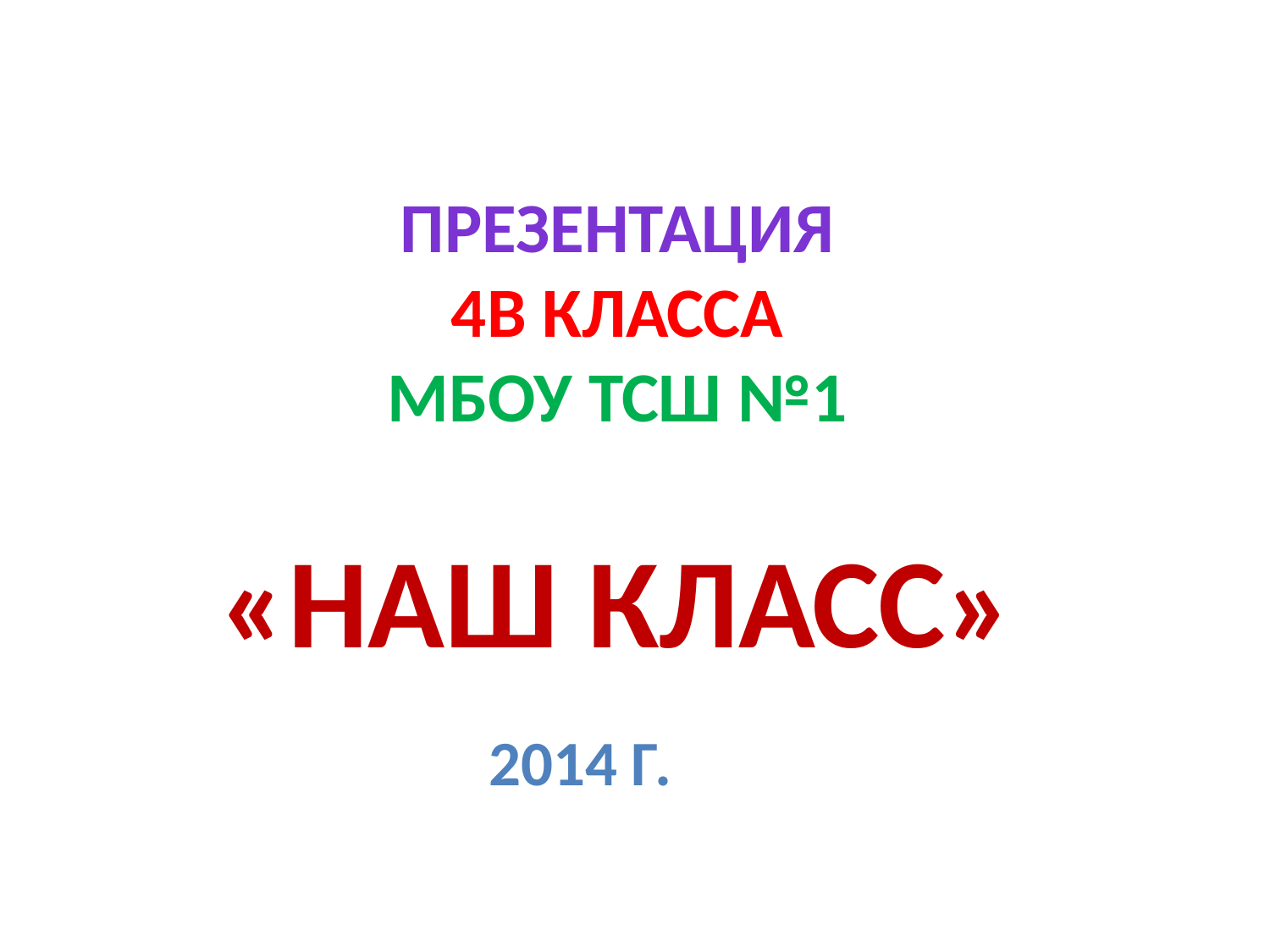

Презентация
4в класса
МБОУ ТСШ №1

«Наш класс»
2014 г.